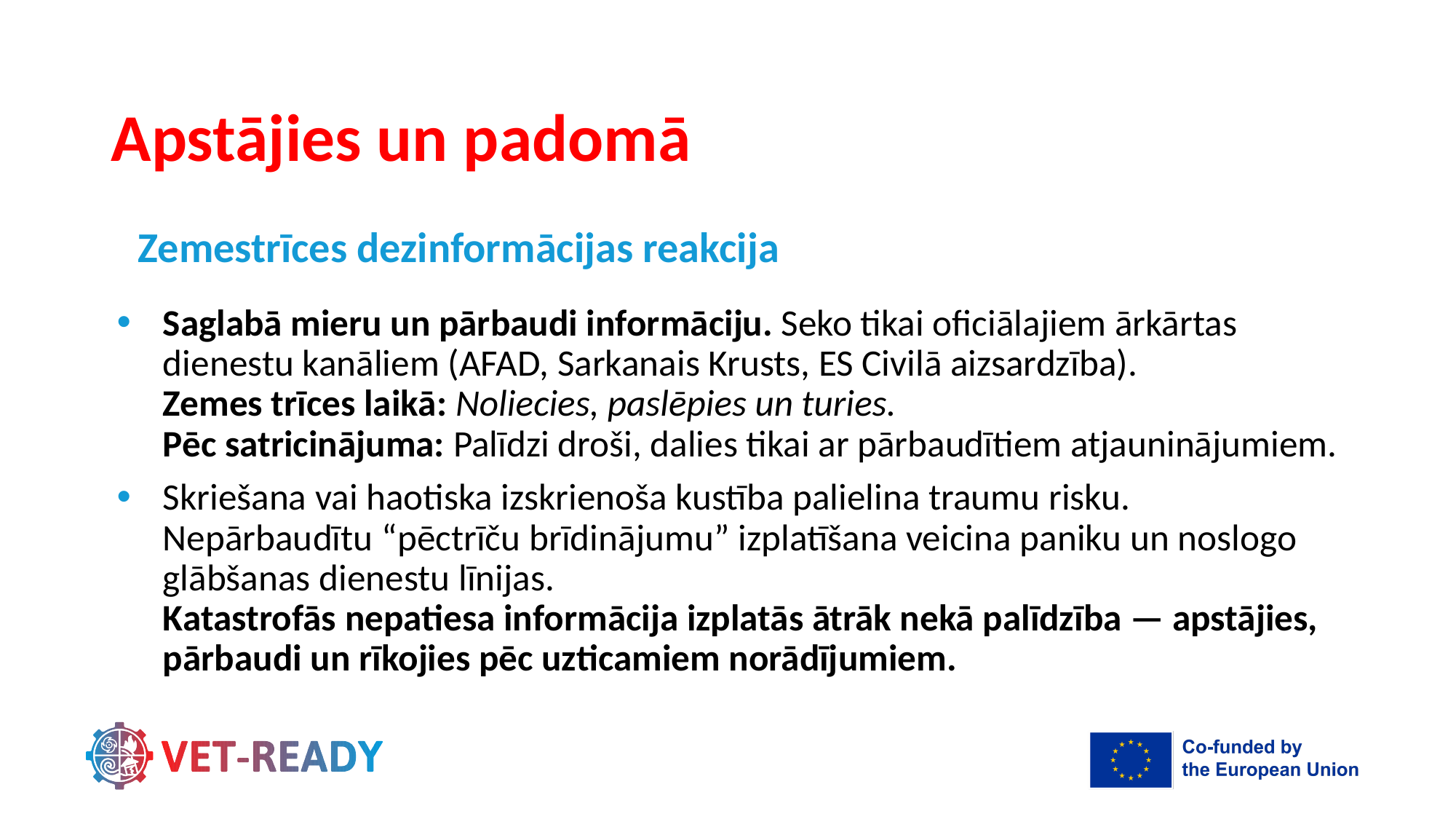

# Apstājies un padomā
Zemestrīces dezinformācijas reakcija
Saglabā mieru un pārbaudi informāciju. Seko tikai oficiālajiem ārkārtas dienestu kanāliem (AFAD, Sarkanais Krusts, ES Civilā aizsardzība).
Zemes trīces laikā: Noliecies, paslēpies un turies.
Pēc satricinājuma: Palīdzi droši, dalies tikai ar pārbaudītiem atjauninājumiem.
Skriešana vai haotiska izskrienoša kustība palielina traumu risku.
Nepārbaudītu “pēctrīču brīdinājumu” izplatīšana veicina paniku un noslogo glābšanas dienestu līnijas.
Katastrofās nepatiesa informācija izplatās ātrāk nekā palīdzība — apstājies, pārbaudi un rīkojies pēc uzticamiem norādījumiem.